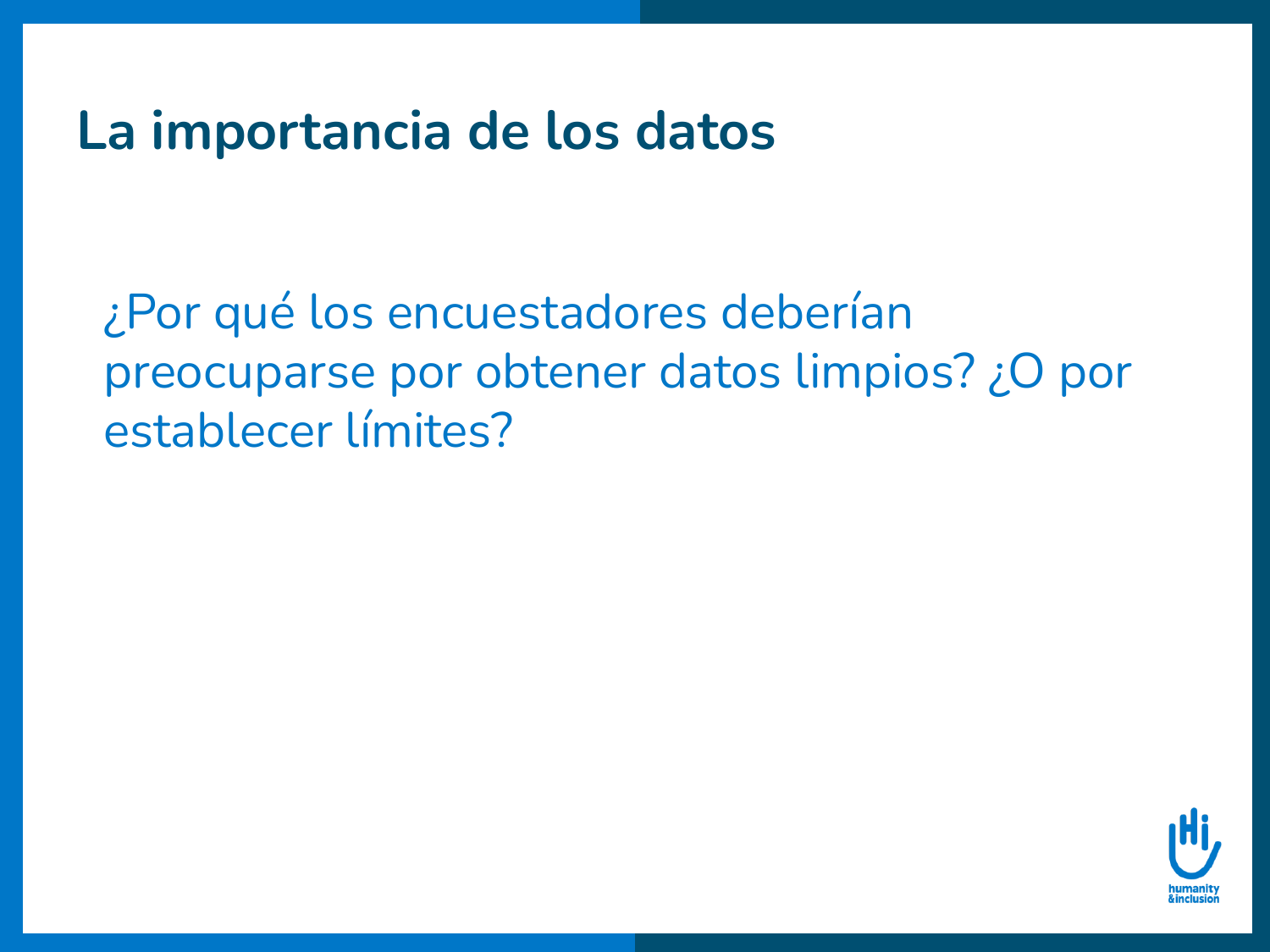

# La importancia de los datos

¿Por qué los encuestadores deberían preocuparse por obtener datos limpios? ¿O por establecer límites?